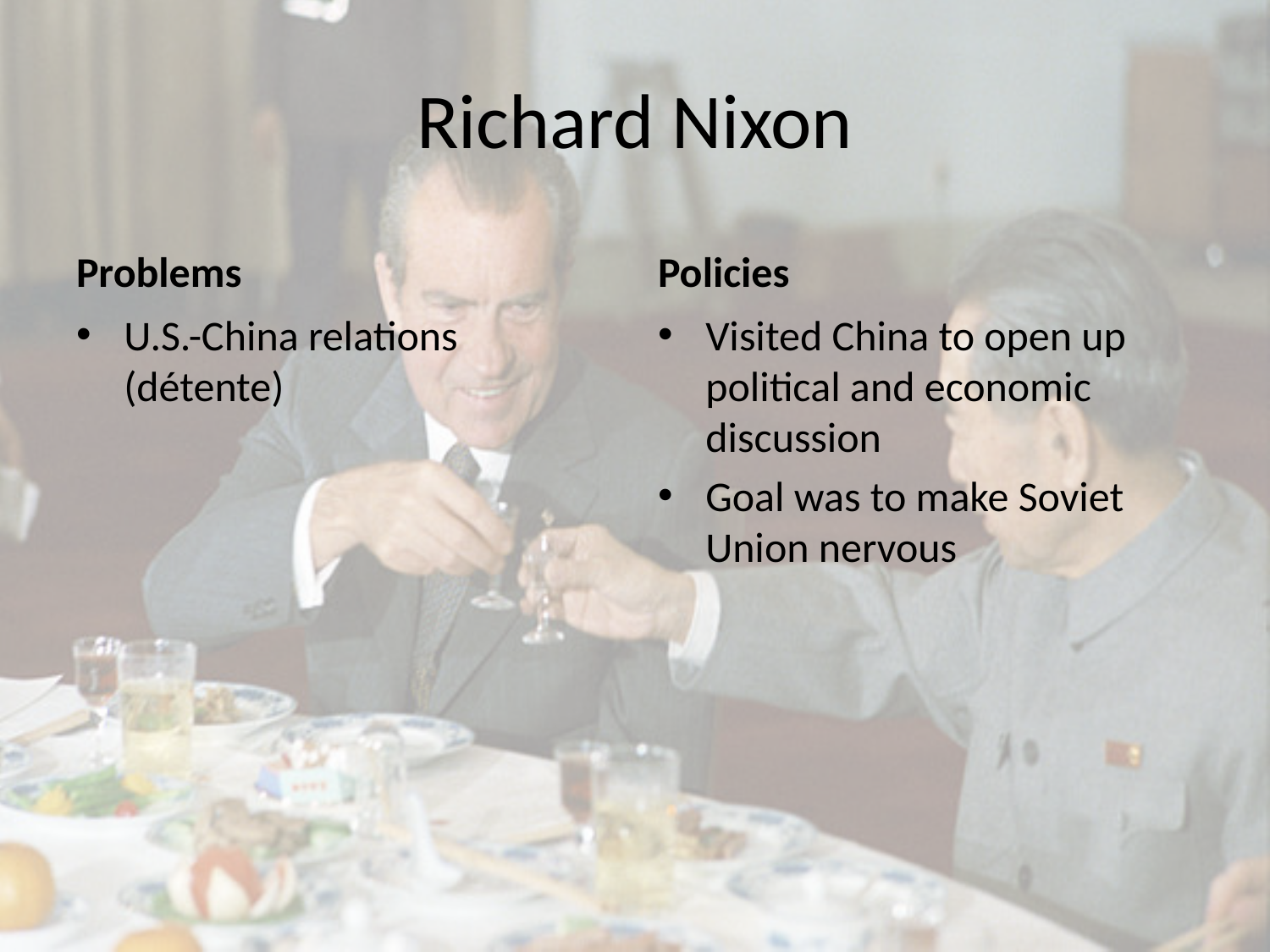

# Richard Nixon
Problems
Policies
U.S.-China relations (détente)
Visited China to open up political and economic discussion
Goal was to make Soviet Union nervous